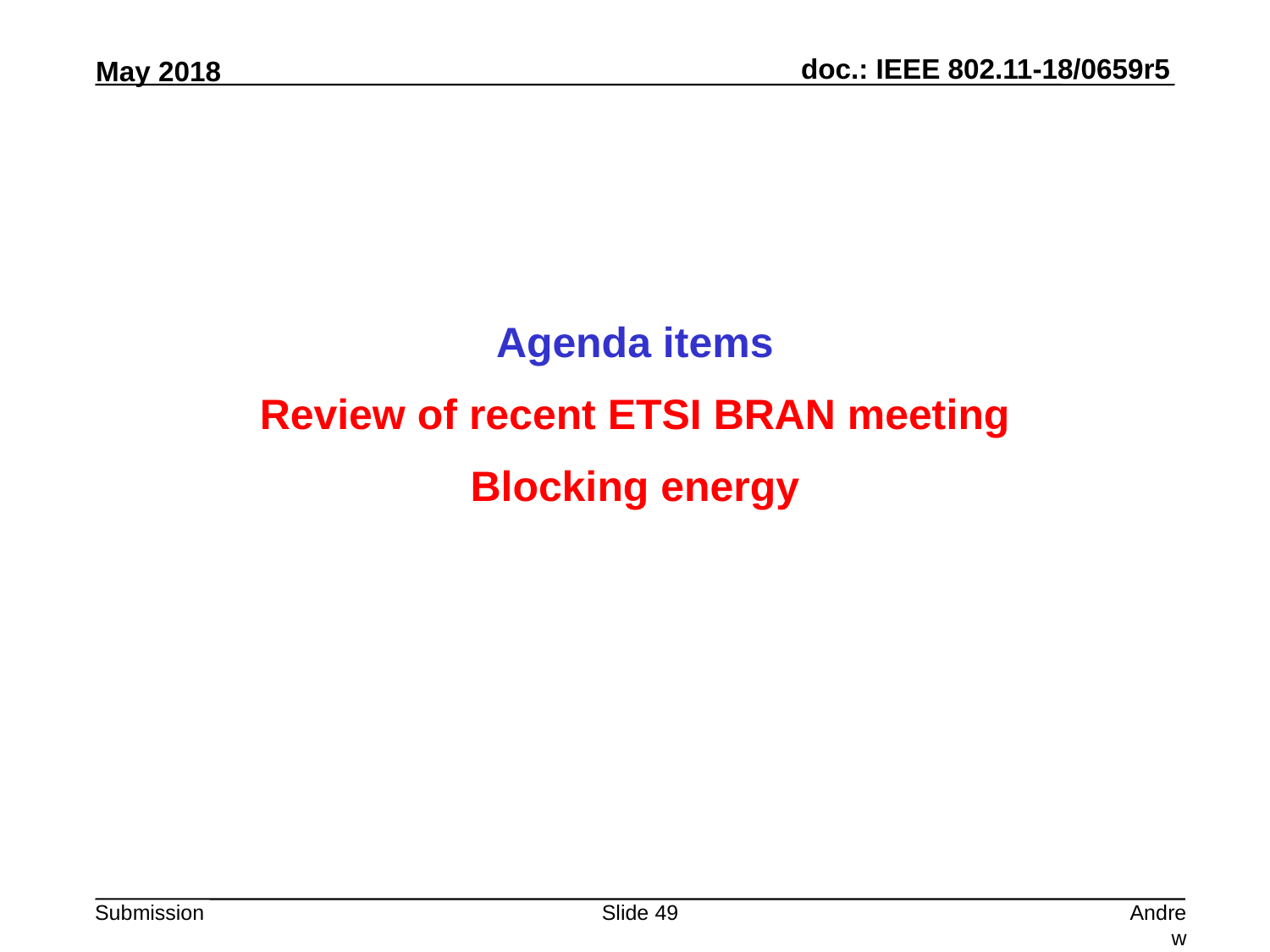

Agenda items
Review of recent ETSI BRAN meeting
Blocking energy
Slide 49
Andrew Myles, Cisco